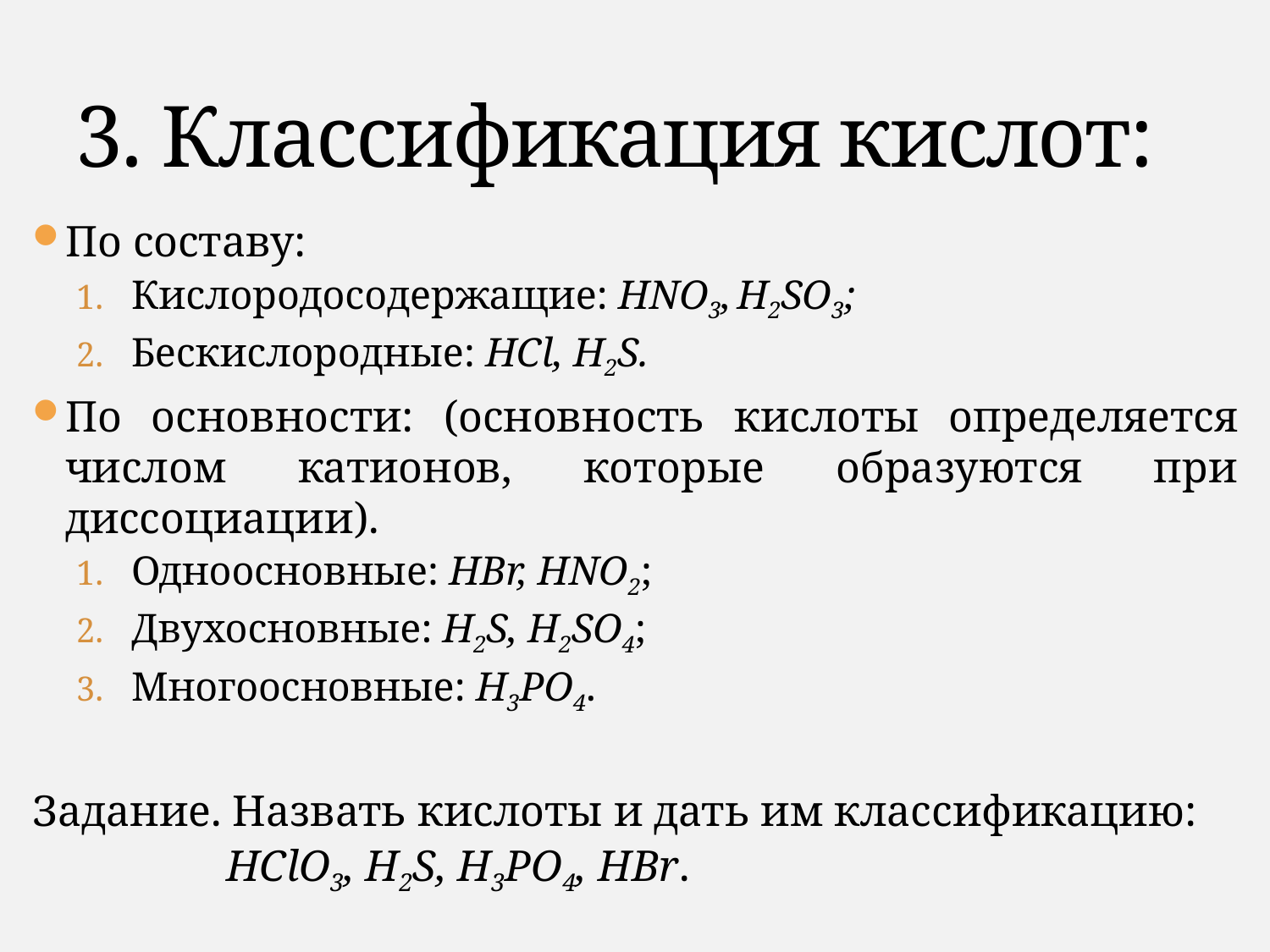

# 3. Классификация кислот:
По составу:
Кислородосодержащие: НNO3, H2SO3;
Бескислородные: HCl, H2S.
По основности: (основность кислоты определяется числом катионов, которые образуются при диссоциации).
Одноосновные: HBr, HNO2;
Двухосновные: H2S, H2SO4;
Многоосновные: H3PO4.

Задание. Назвать кислоты и дать им классификацию:
HClO3, H2S, H3PO4, HBr.